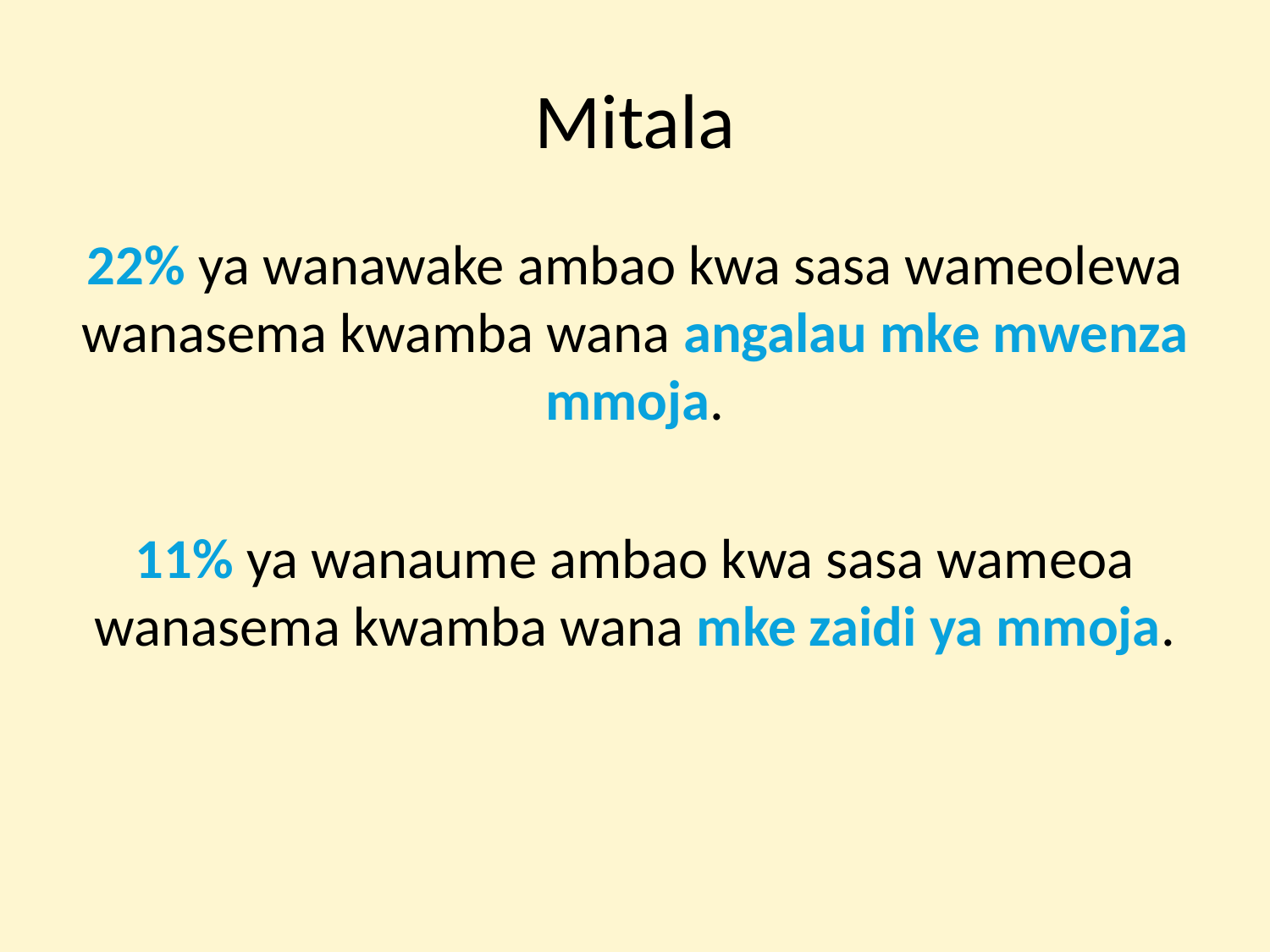

# Mitala
22% ya wanawake ambao kwa sasa wameolewa wanasema kwamba wana angalau mke mwenza mmoja.

11% ya wanaume ambao kwa sasa wameoa wanasema kwamba wana mke zaidi ya mmoja.